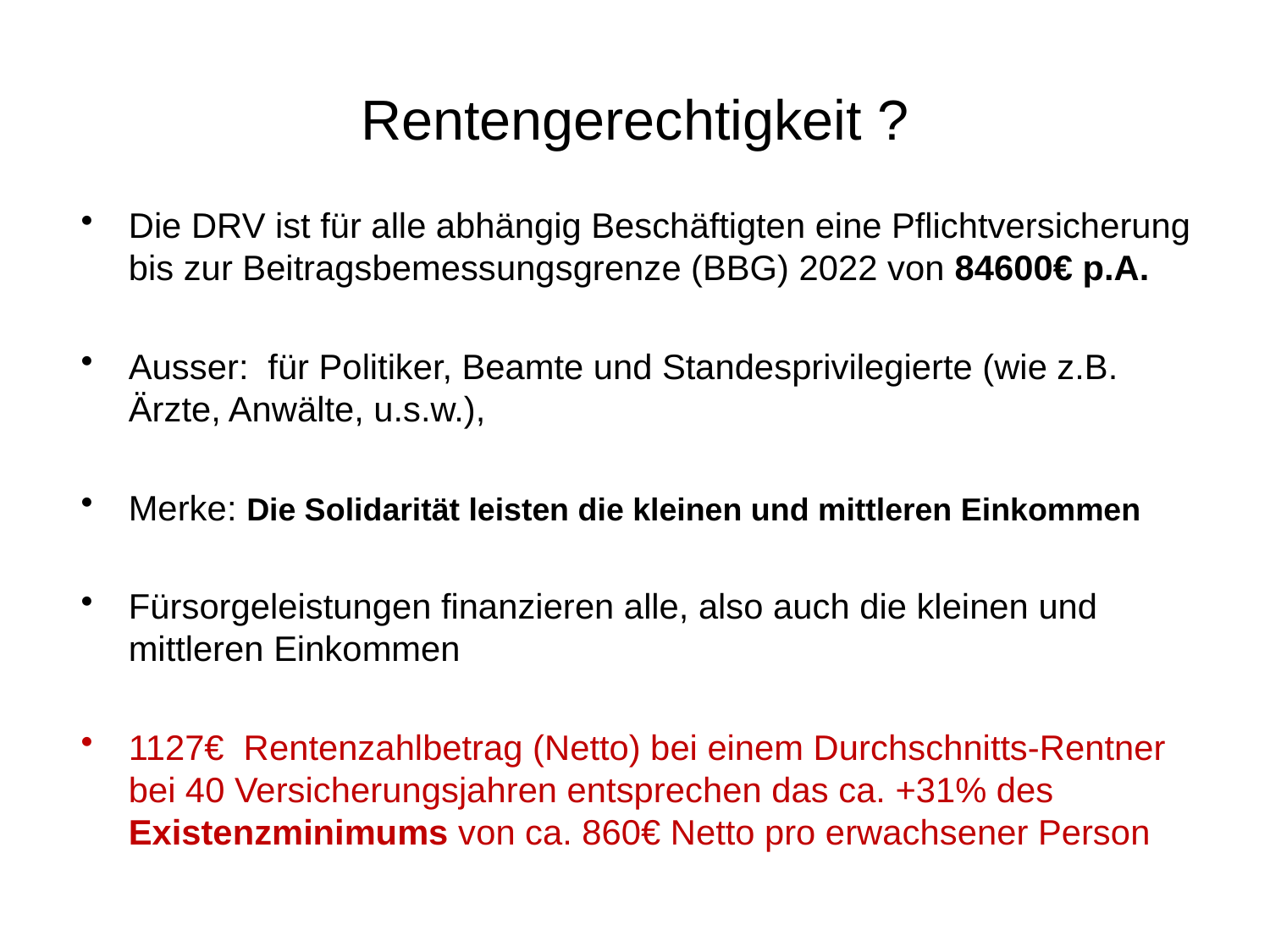

# Rentengerechtigkeit ?
Die DRV ist für alle abhängig Beschäftigten eine Pflichtversicherung bis zur Beitragsbemessungsgrenze (BBG) 2022 von 84600€ p.A.

Ausser:  für Politiker, Beamte und Standesprivilegierte (wie z.B. Ärzte, Anwälte, u.s.w.),

Merke: Die Solidarität leisten die kleinen und mittleren Einkommen

Fürsorgeleistungen finanzieren alle, also auch die kleinen und mittleren Einkommen

1127€  Rentenzahlbetrag (Netto) bei einem Durchschnitts-Rentner bei 40 Versicherungsjahren entsprechen das ca. +31% des Existenzminimums von ca. 860€ Netto pro erwachsener Person